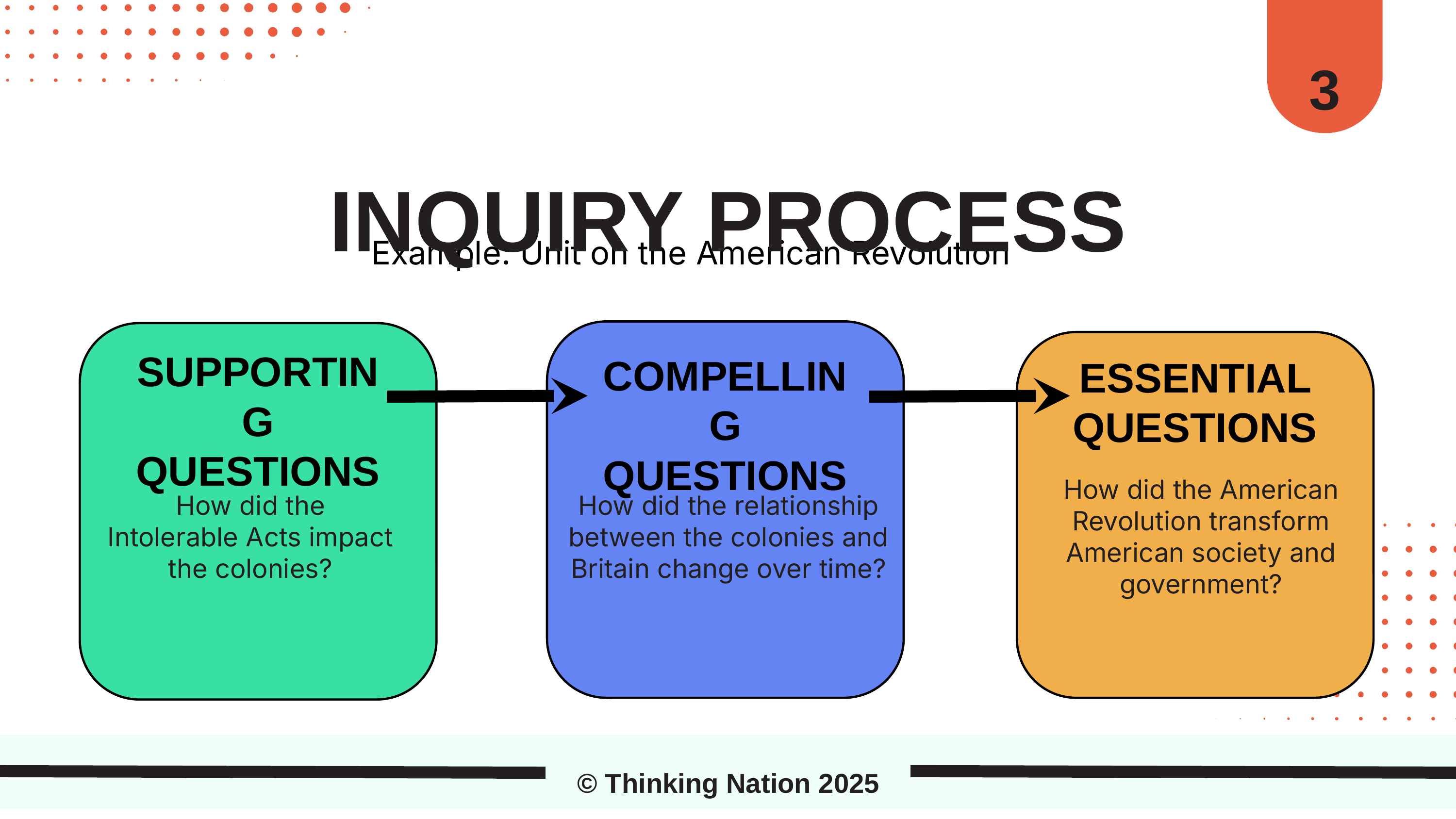

3
INQUIRY PROCESS
Example: Unit on the American Revolution

COMPELLING QUESTIONS
ESSENTIAL QUESTIONS
SUPPORTING QUESTIONS
How did the American Revolution transform American society and government?
How did the Intolerable Acts impact the colonies?
How did the relationship between the colonies and Britain change over time?

© Thinking Nation 2025